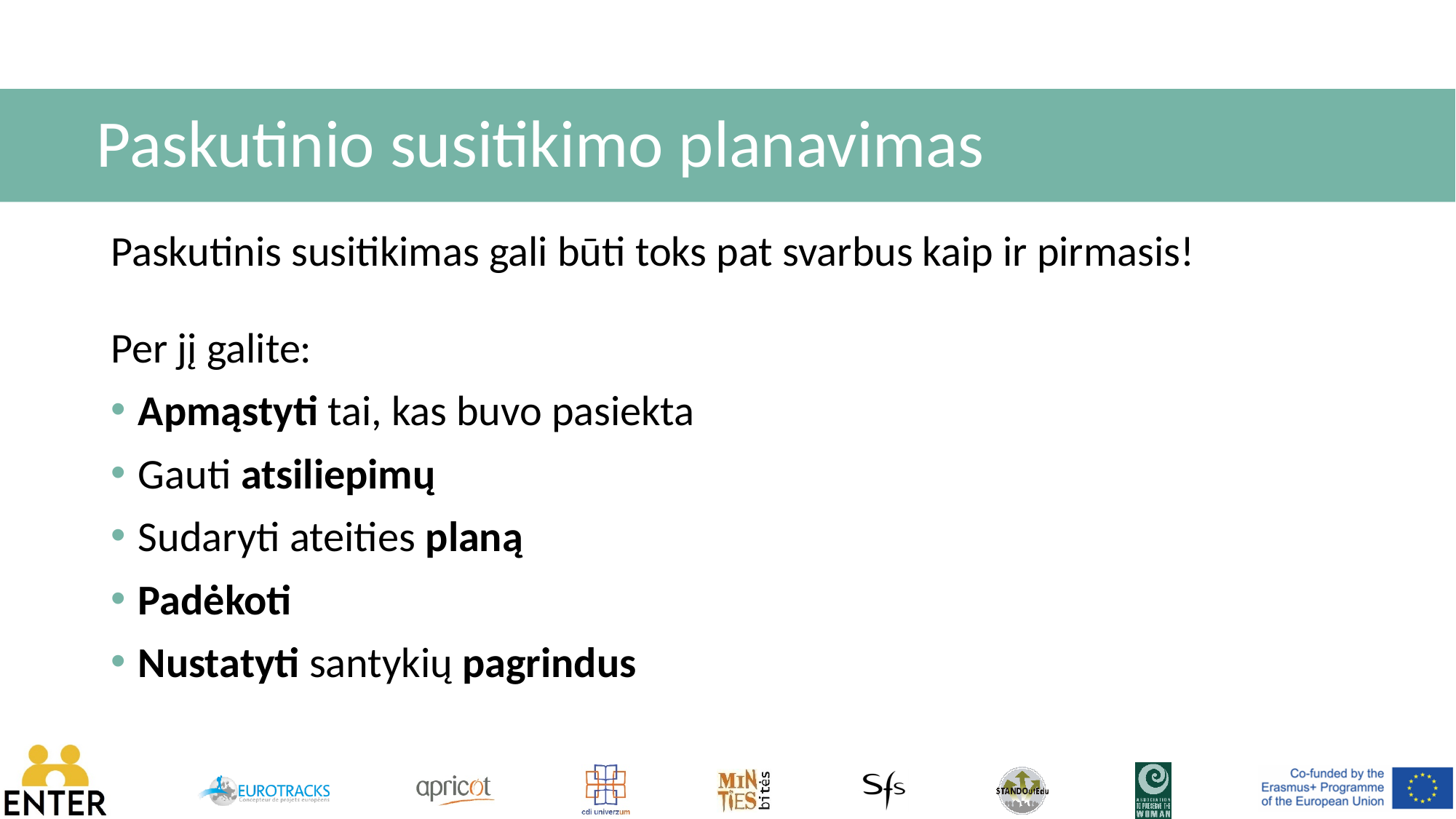

# Paskutinio susitikimo planavimas
Paskutinis susitikimas gali būti toks pat svarbus kaip ir pirmasis!

Per jį galite:
Apmąstyti tai, kas buvo pasiekta
Gauti atsiliepimų
Sudaryti ateities planą
Padėkoti
Nustatyti santykių pagrindus